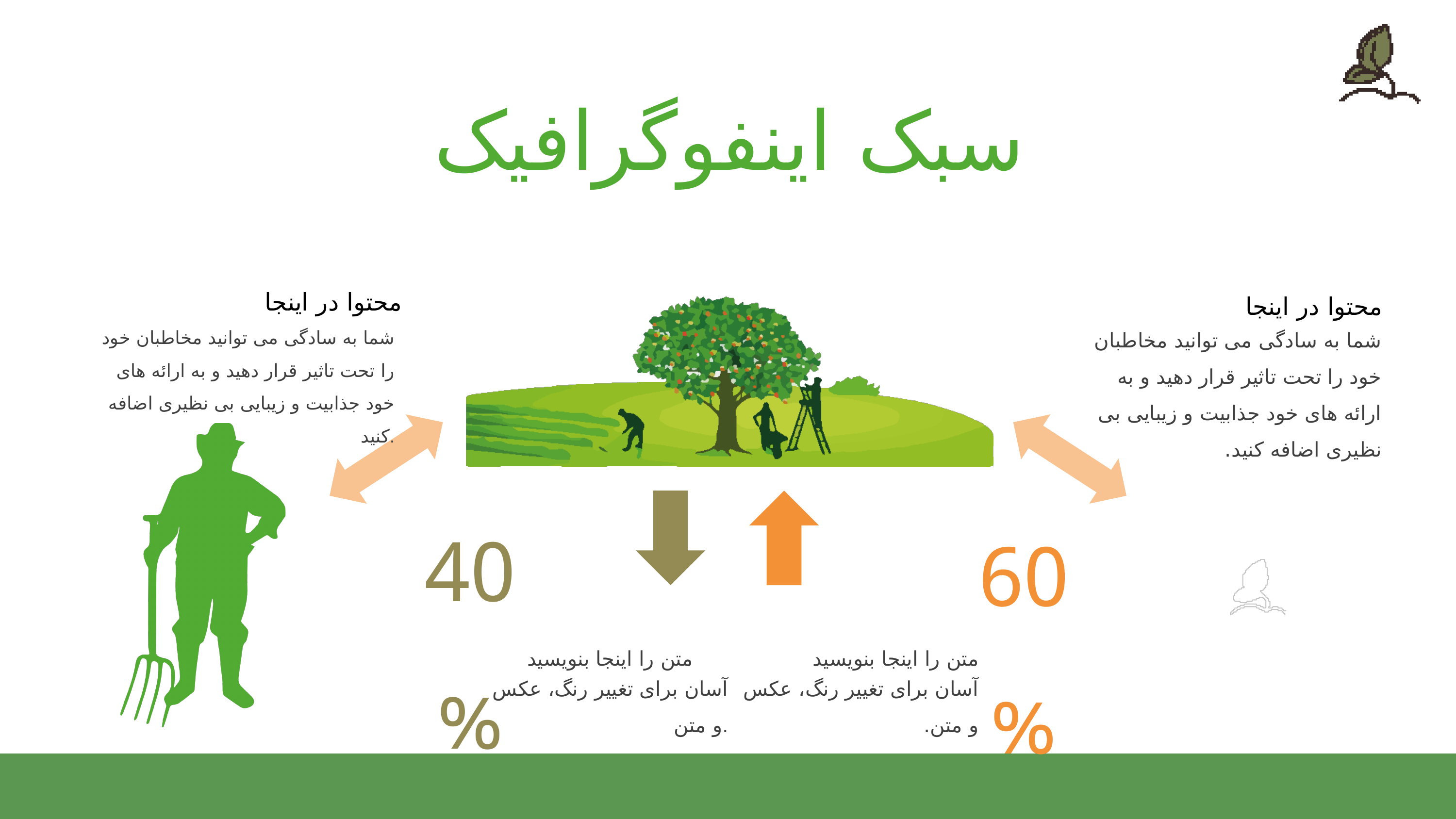

سبک اینفوگرافیک
محتوا در اینجا
محتوا در اینجا

شما به سادگی می توانید مخاطبان خود را تحت تاثیر قرار دهید و به ارائه های خود جذابیت و زیبایی بی نظیری اضافه کنید.
شما به سادگی می توانید مخاطبان خود را تحت تاثیر قرار دهید و به ارائه های خود جذابیت و زیبایی بی نظیری اضافه کنید.

40%
60%

متن را اینجا بنویسید
متن را اینجا بنویسید
آسان برای تغییر رنگ، عکس و متن.
آسان برای تغییر رنگ، عکس و متن.